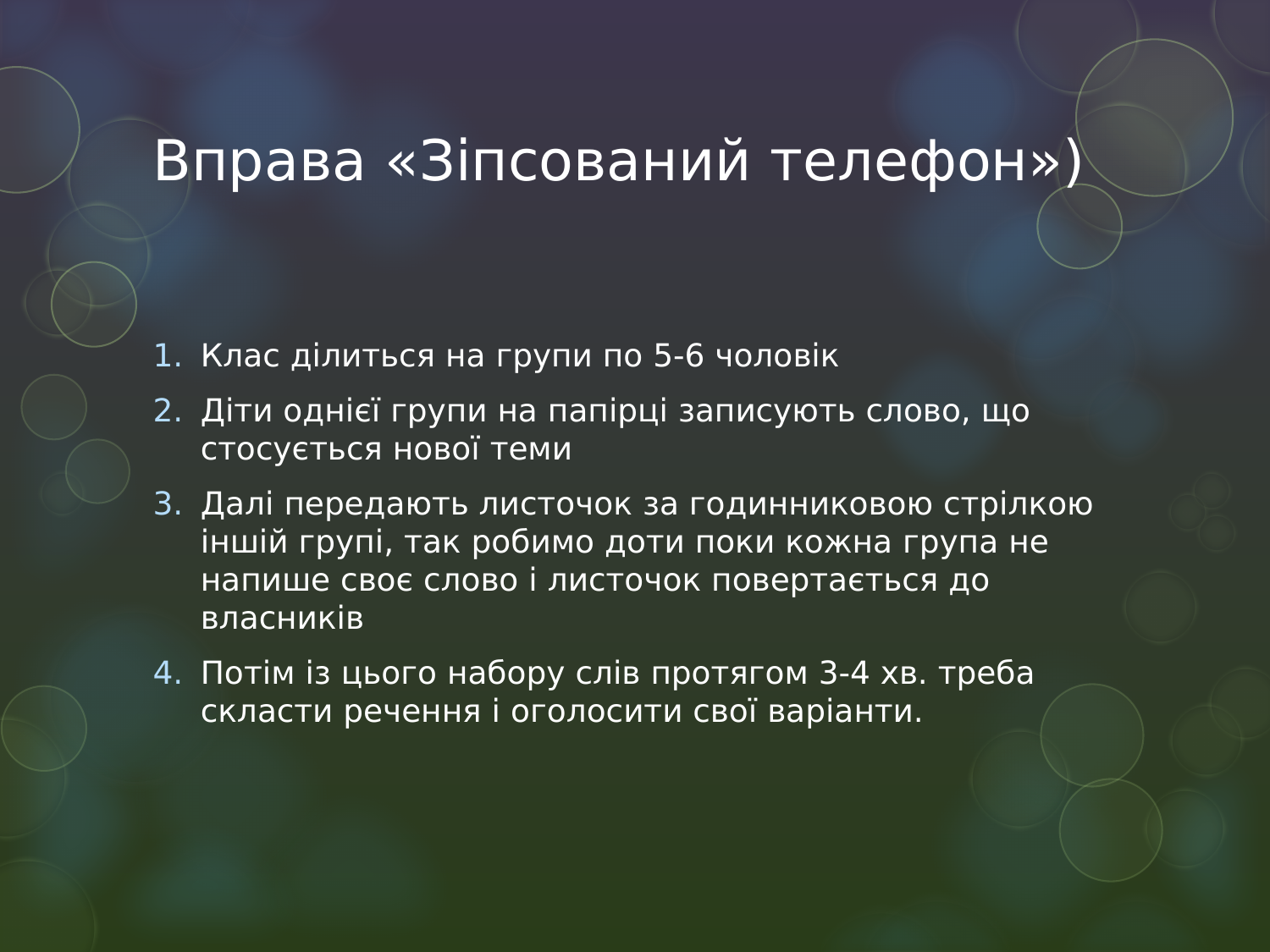

# Вправа «Зіпсований телефон»)
Клас ділиться на групи по 5-6 чоловік
Діти однієї групи на папірці записують слово, що стосується нової теми
Далі передають листочок за годинниковою стрілкою іншій групі, так робимо доти поки кожна група не напише своє слово і листочок повертається до власників
Потім із цього набору слів протягом 3-4 хв. треба скласти речення і оголосити свої варіанти.